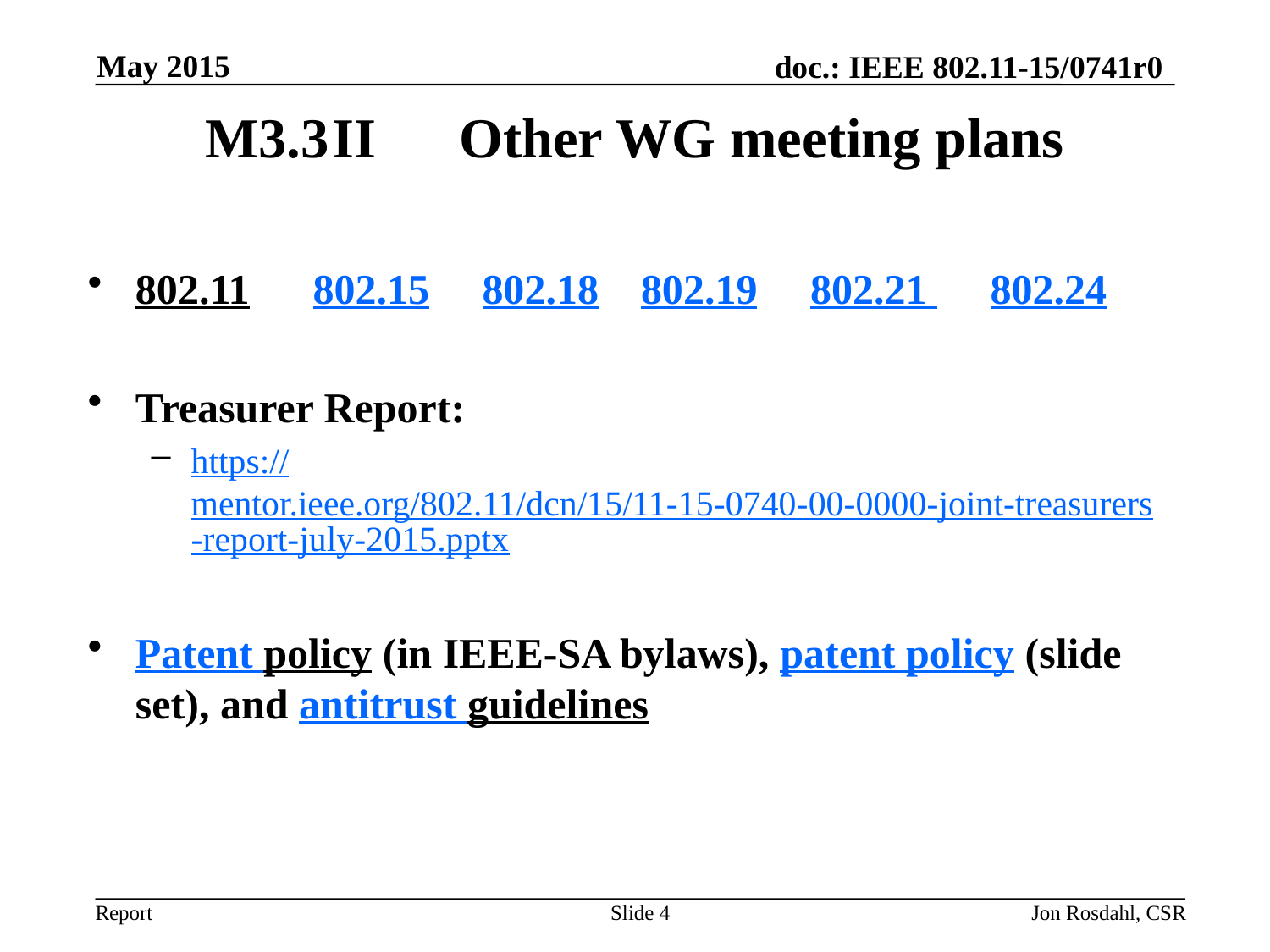

May 2015
# M3.3	II	Other WG meeting plans

802.11      802.15     802.18    802.19     802.21      802.24

Treasurer Report:
https://mentor.ieee.org/802.11/dcn/15/11-15-0740-00-0000-joint-treasurers-report-july-2015.pptx

Patent policy (in IEEE-SA bylaws), patent policy (slide set), and antitrust guidelines
Slide 4
Jon Rosdahl, CSR